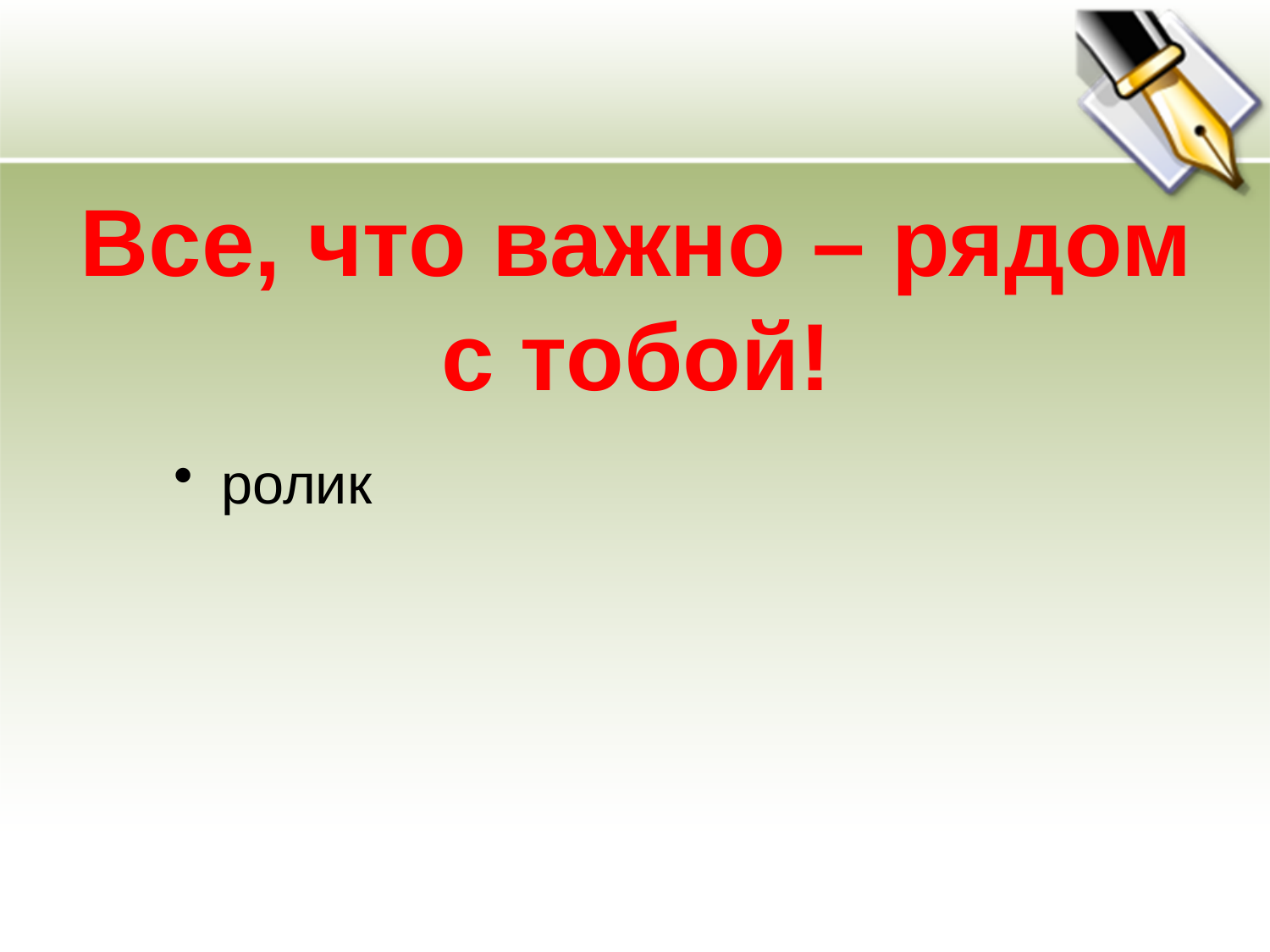

# Все, что важно – рядом с тобой!
ролик